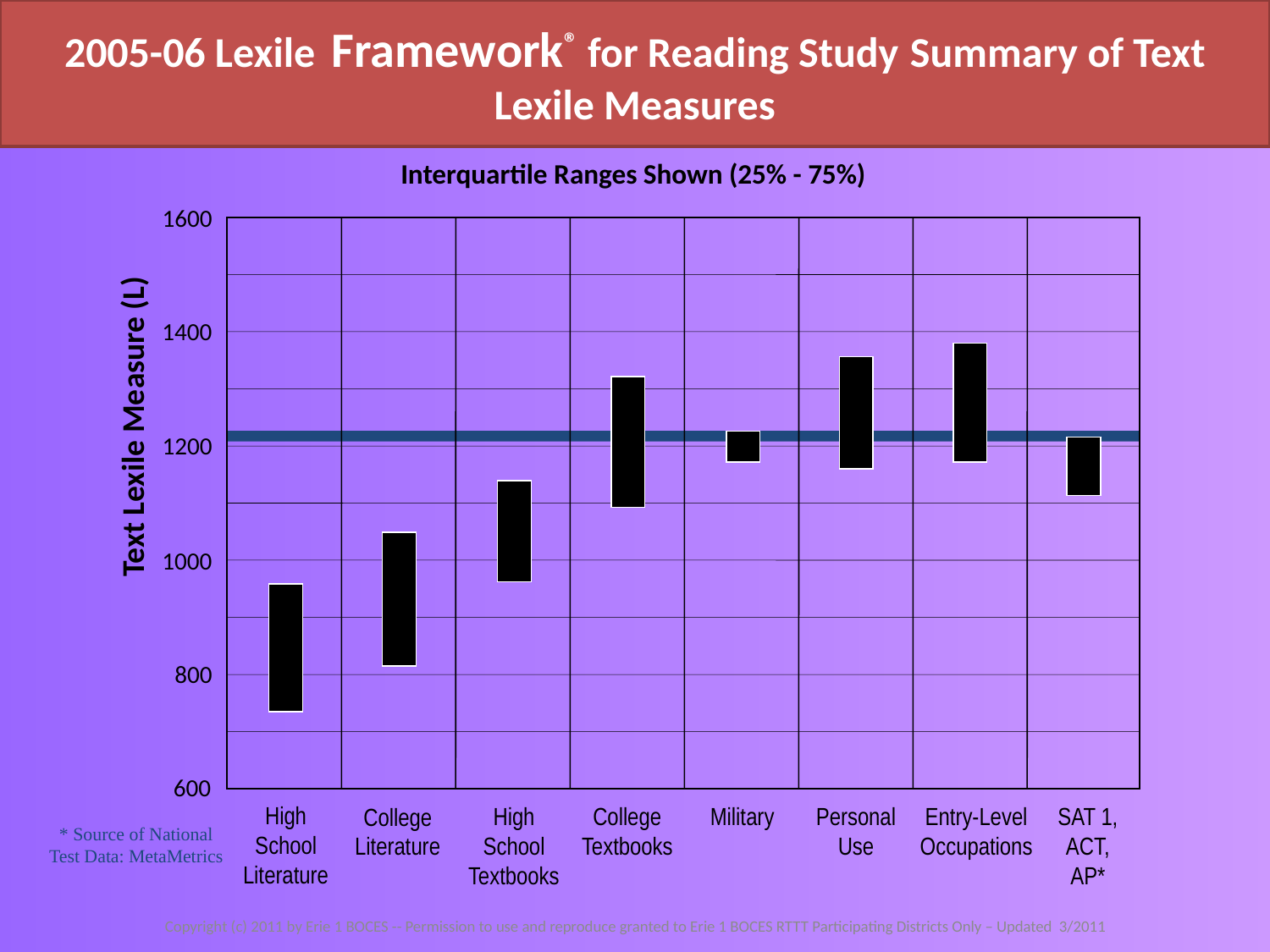

# 2005-06 Lexile  Framework® for Reading Study Summary of Text Lexile Measures
Interquartile Ranges Shown (25% - 75%)
1600

1400

Text Lexile Measure (L)
1200

1000

800

600
High
School
Literature
College
Textbooks
Military
High
School
Textbooks
Personal
Use
Entry-Level
Occupations
SAT 1,
ACT,
AP*
College
Literature
* Source of National Test Data: MetaMetrics
Copyright (c) 2011 by Erie 1 BOCES -- Permission to use and reproduce granted to Erie 1 BOCES RTTT Participating Districts Only – Updated  3/2011